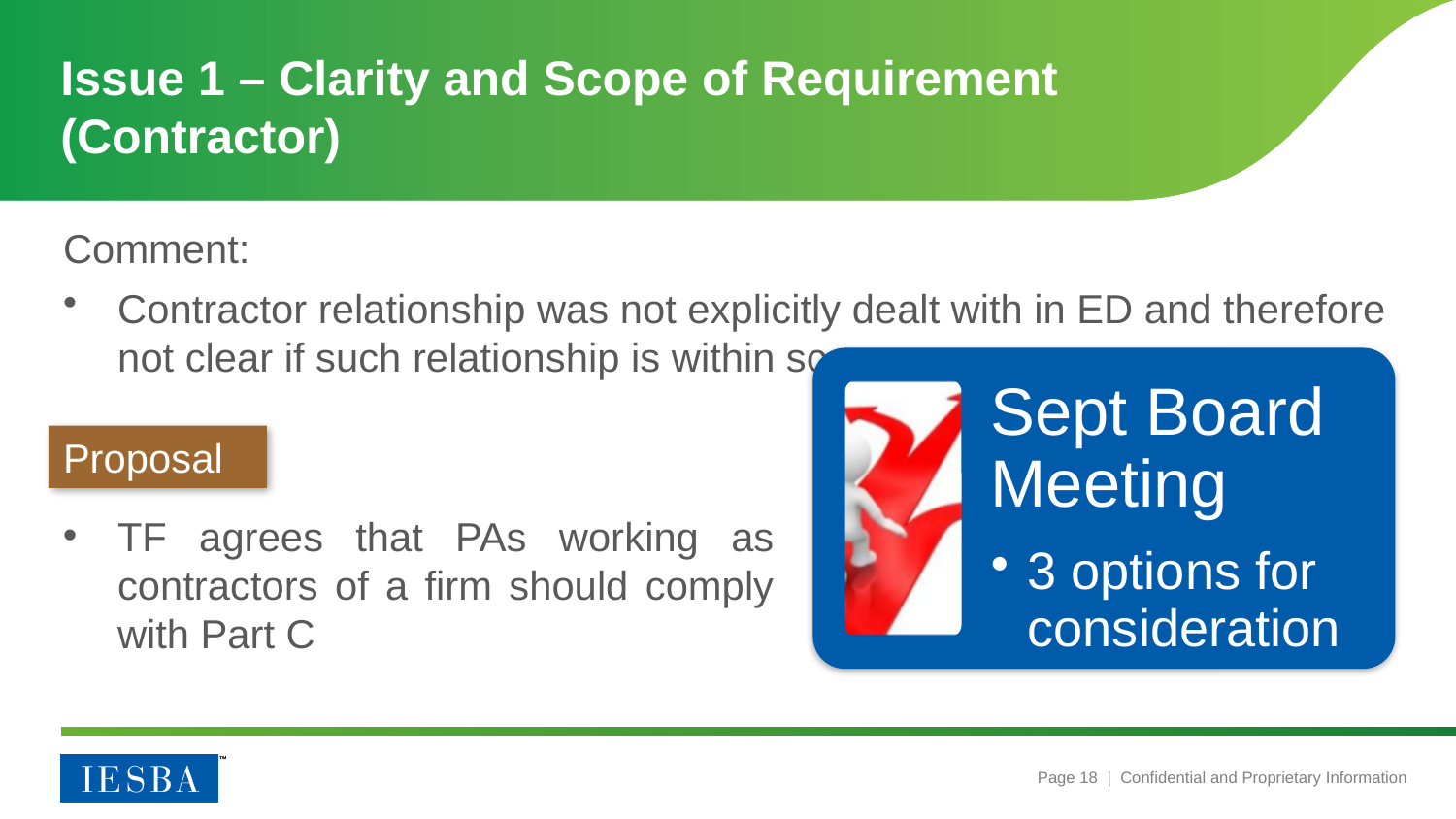

# Issue 1 – Clarity and Scope of Requirement (Contractor)
Comment:
Contractor relationship was not explicitly dealt with in ED and therefore not clear if such relationship is within scope

Sept Board Meeting
3 options for consideration
Proposal
TF agrees that PAs working as contractors of a firm should comply with Part C